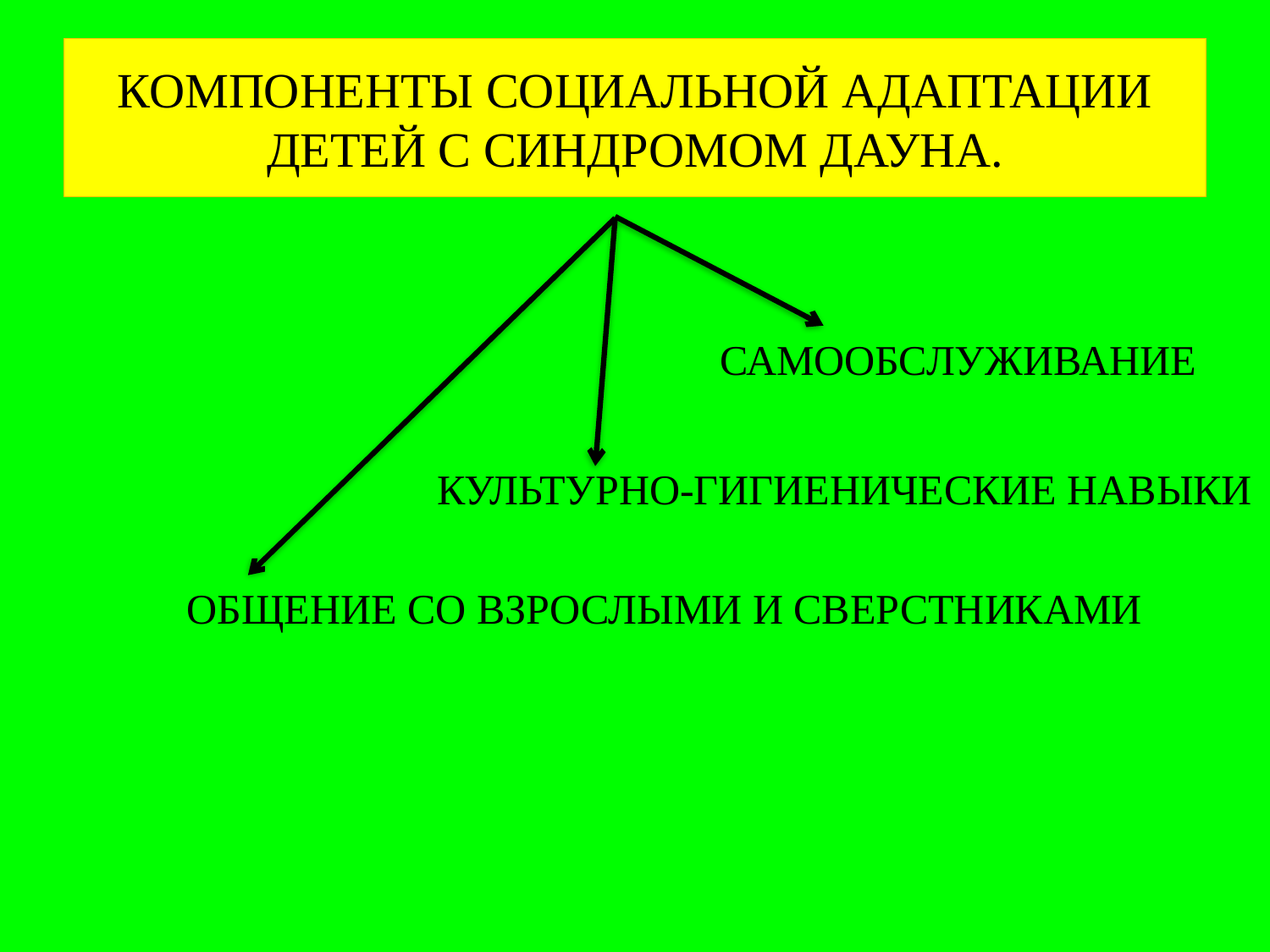

# КОМПОНЕНТЫ СОЦИАЛЬНОЙ АДАПТАЦИИ ДЕТЕЙ С СИНДРОМОМ ДАУНА.
САМООБСЛУЖИВАНИЕ
КУЛЬТУРНО-ГИГИЕНИЧЕСКИЕ НАВЫКИ
ОБЩЕНИЕ СО ВЗРОСЛЫМИ И СВЕРСТНИКАМИ